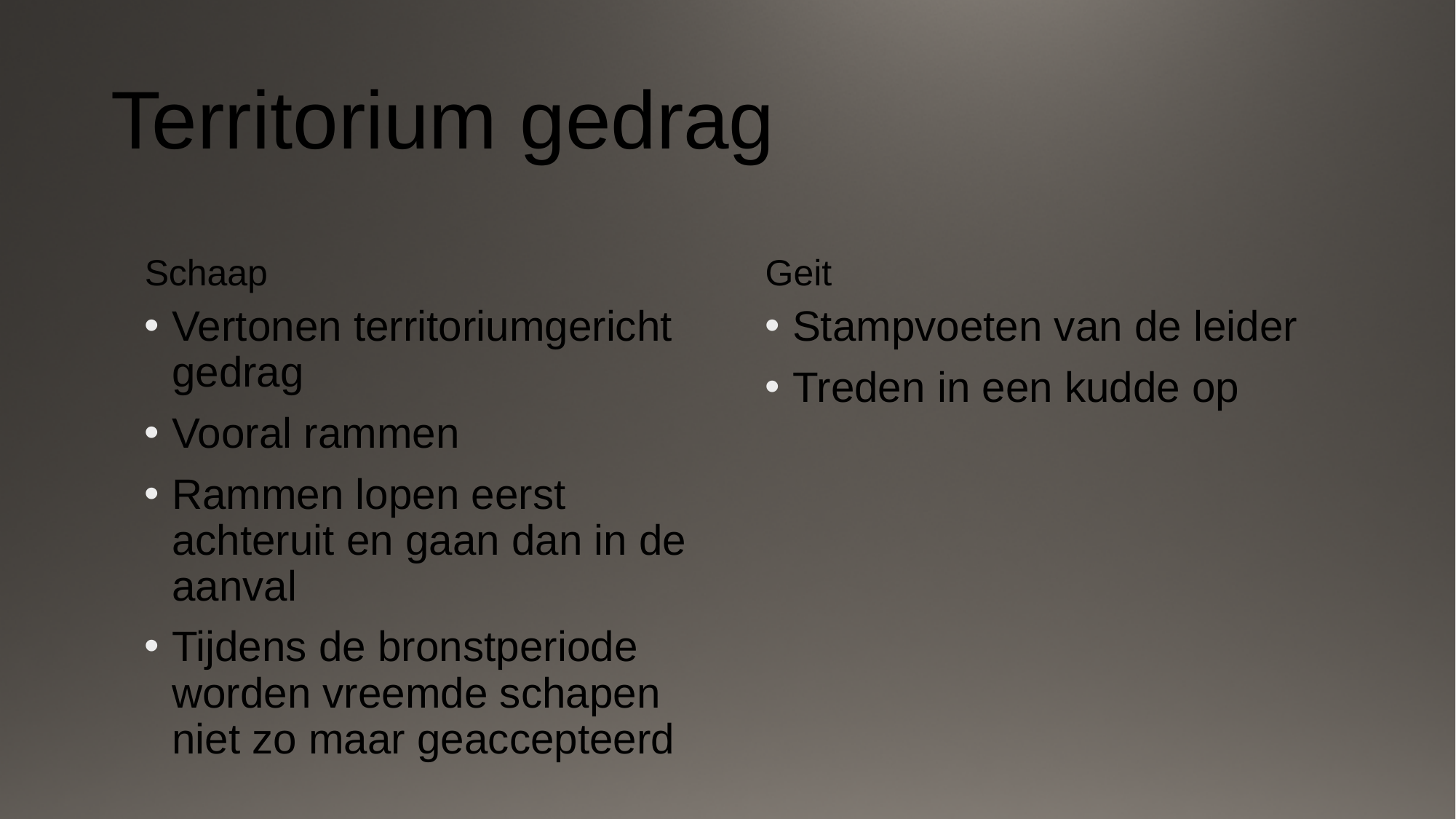

# Territorium gedrag
Schaap
Geit
Vertonen territoriumgericht gedrag
Vooral rammen
Rammen lopen eerst achteruit en gaan dan in de aanval
Tijdens de bronstperiode worden vreemde schapen niet zo maar geaccepteerd
Stampvoeten van de leider
Treden in een kudde op